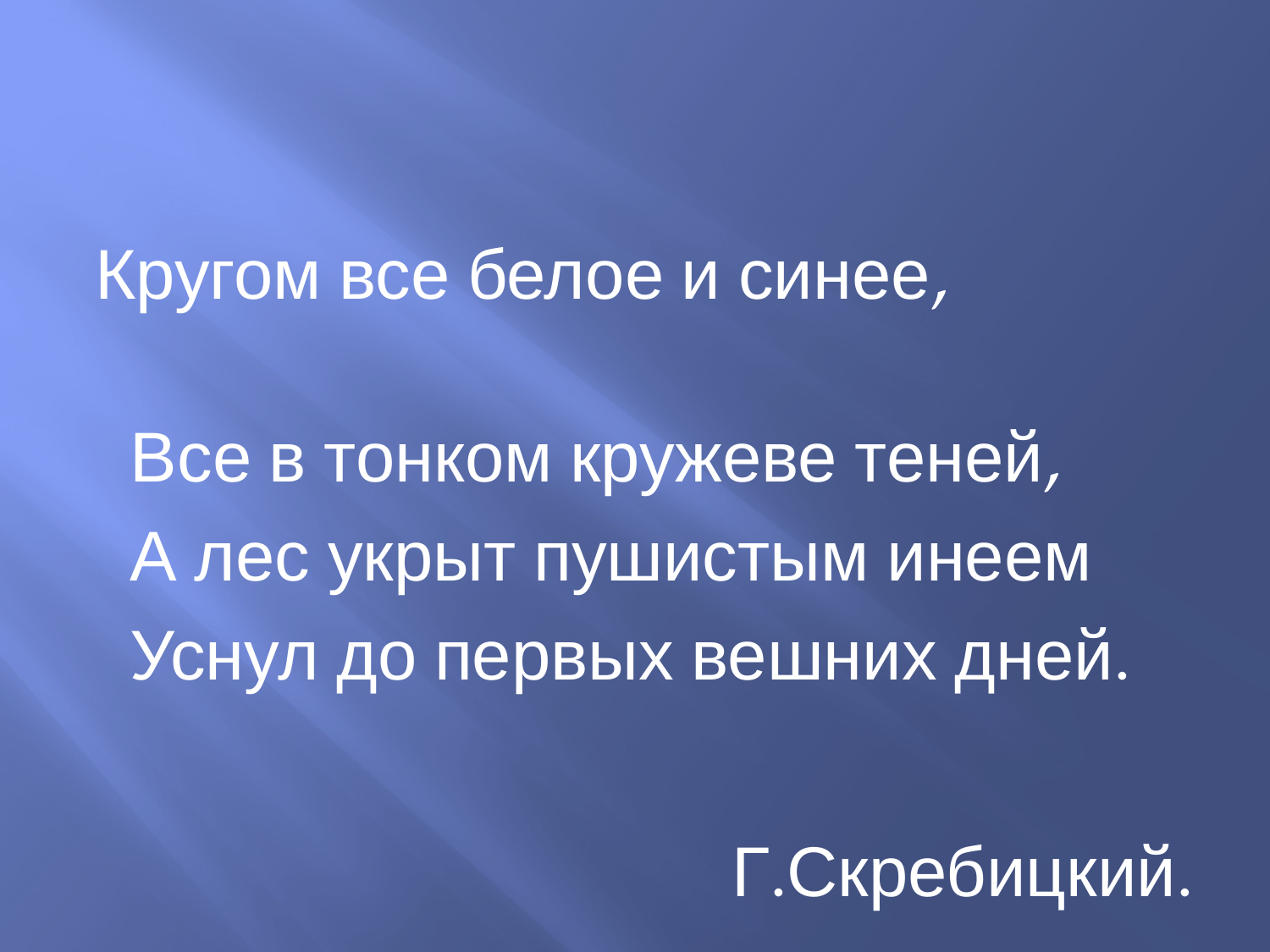

#
Кругом все белое и синее,
  Все в тонком кружеве теней,
  А лес укрыт пушистым инеем
  Уснул до первых вешних дней.
                                                           Г.Скребицкий.